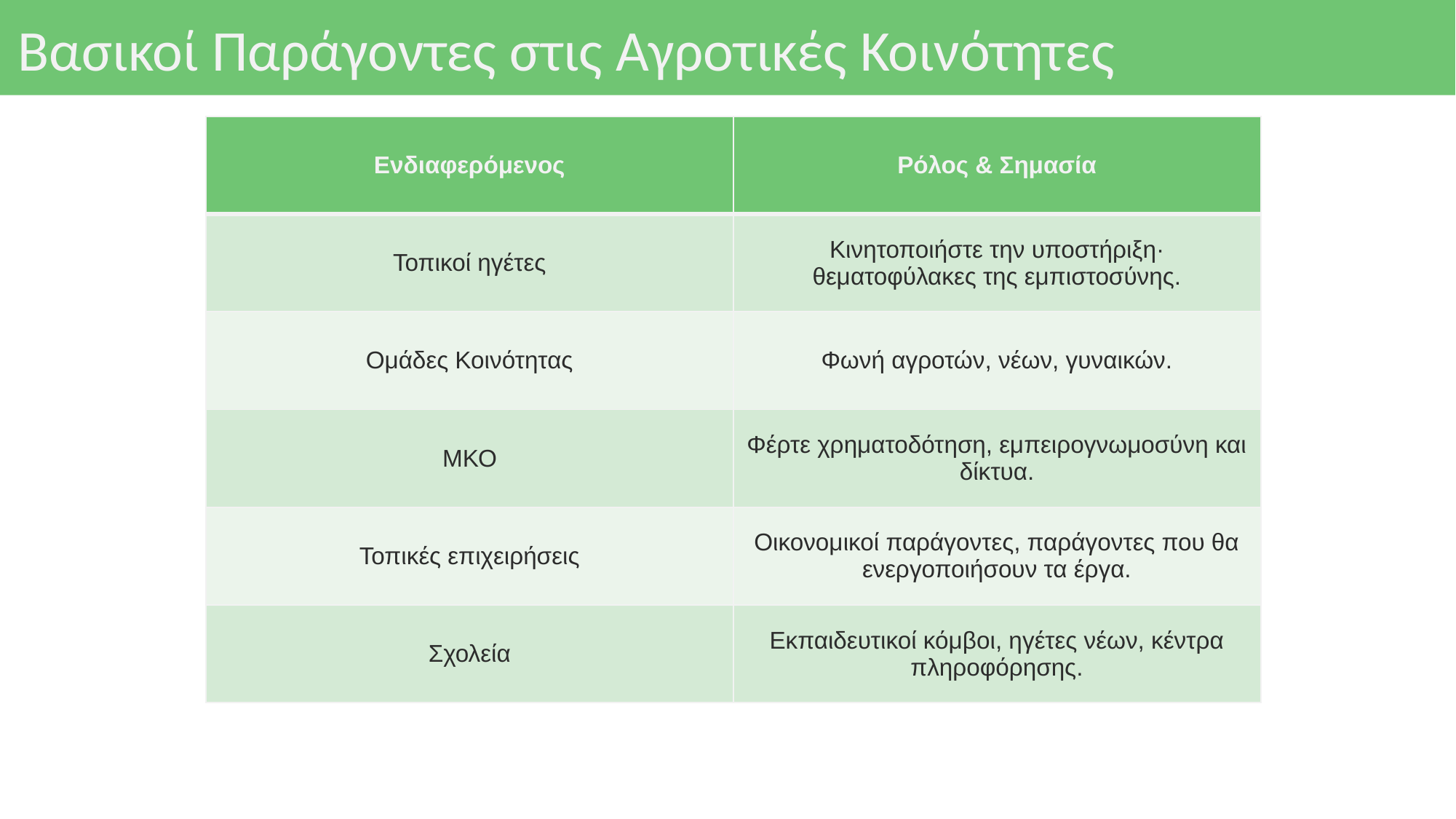

# Βασικοί Παράγοντες στις Αγροτικές Κοινότητες
| Ενδιαφερόμενος | Ρόλος & Σημασία |
| --- | --- |
| Τοπικοί ηγέτες | Κινητοποιήστε την υποστήριξη· θεματοφύλακες της εμπιστοσύνης. |
| Ομάδες Κοινότητας | Φωνή αγροτών, νέων, γυναικών. |
| ΜΚΟ | Φέρτε χρηματοδότηση, εμπειρογνωμοσύνη και δίκτυα. |
| Τοπικές επιχειρήσεις | Οικονομικοί παράγοντες, παράγοντες που θα ενεργοποιήσουν τα έργα. |
| Σχολεία | Εκπαιδευτικοί κόμβοι, ηγέτες νέων, κέντρα πληροφόρησης. |